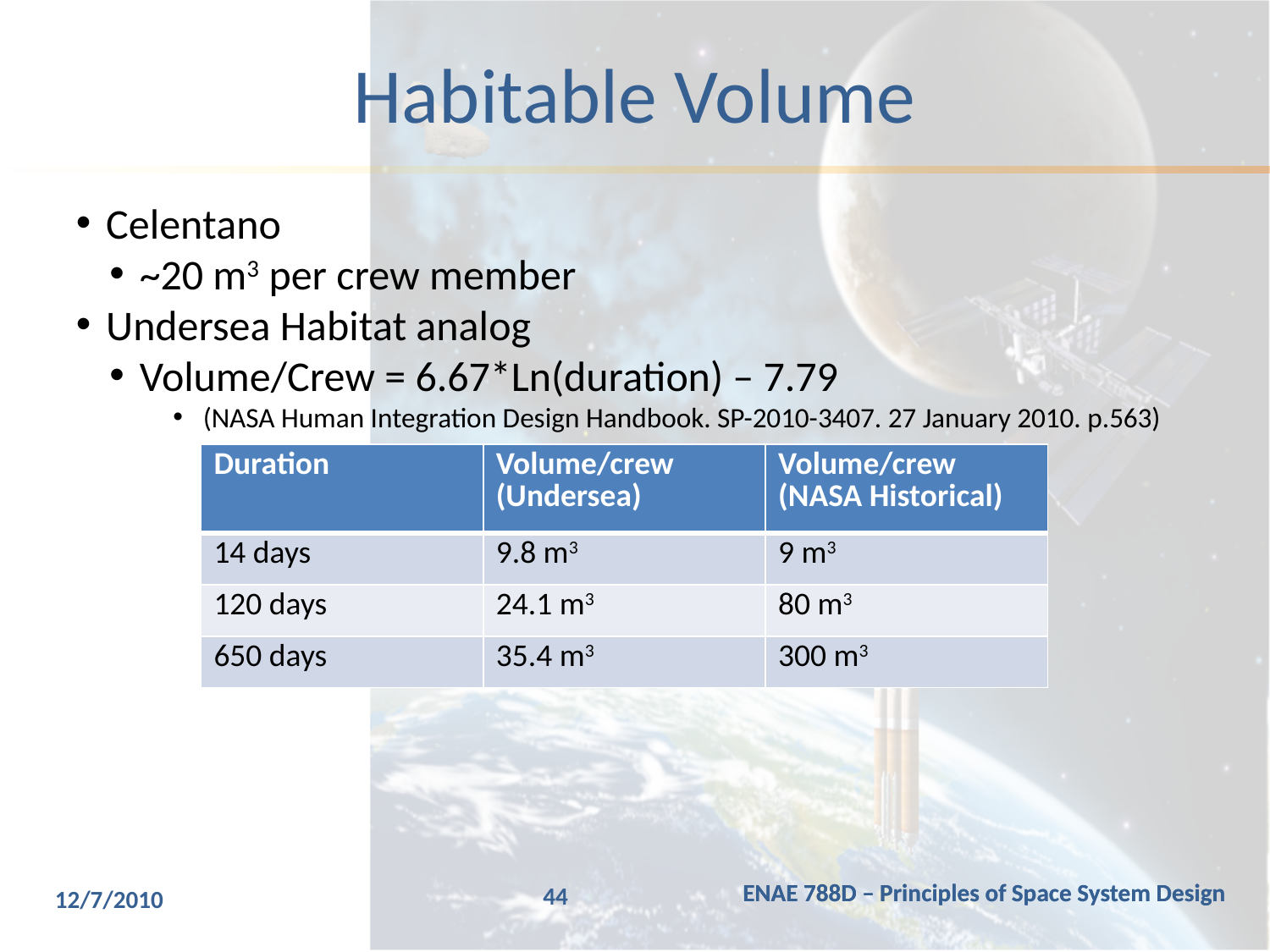

# Habitable Volume
Celentano
~20 m3 per crew member
Undersea Habitat analog
Volume/Crew = 6.67*Ln(duration) – 7.79
(NASA Human Integration Design Handbook. SP-2010-3407. 27 January 2010. p.563)
| Duration | Volume/crew (Undersea) | Volume/crew (NASA Historical) |
| --- | --- | --- |
| 14 days | 9.8 m3 | 9 m3 |
| 120 days | 24.1 m3 | 80 m3 |
| 650 days | 35.4 m3 | 300 m3 |